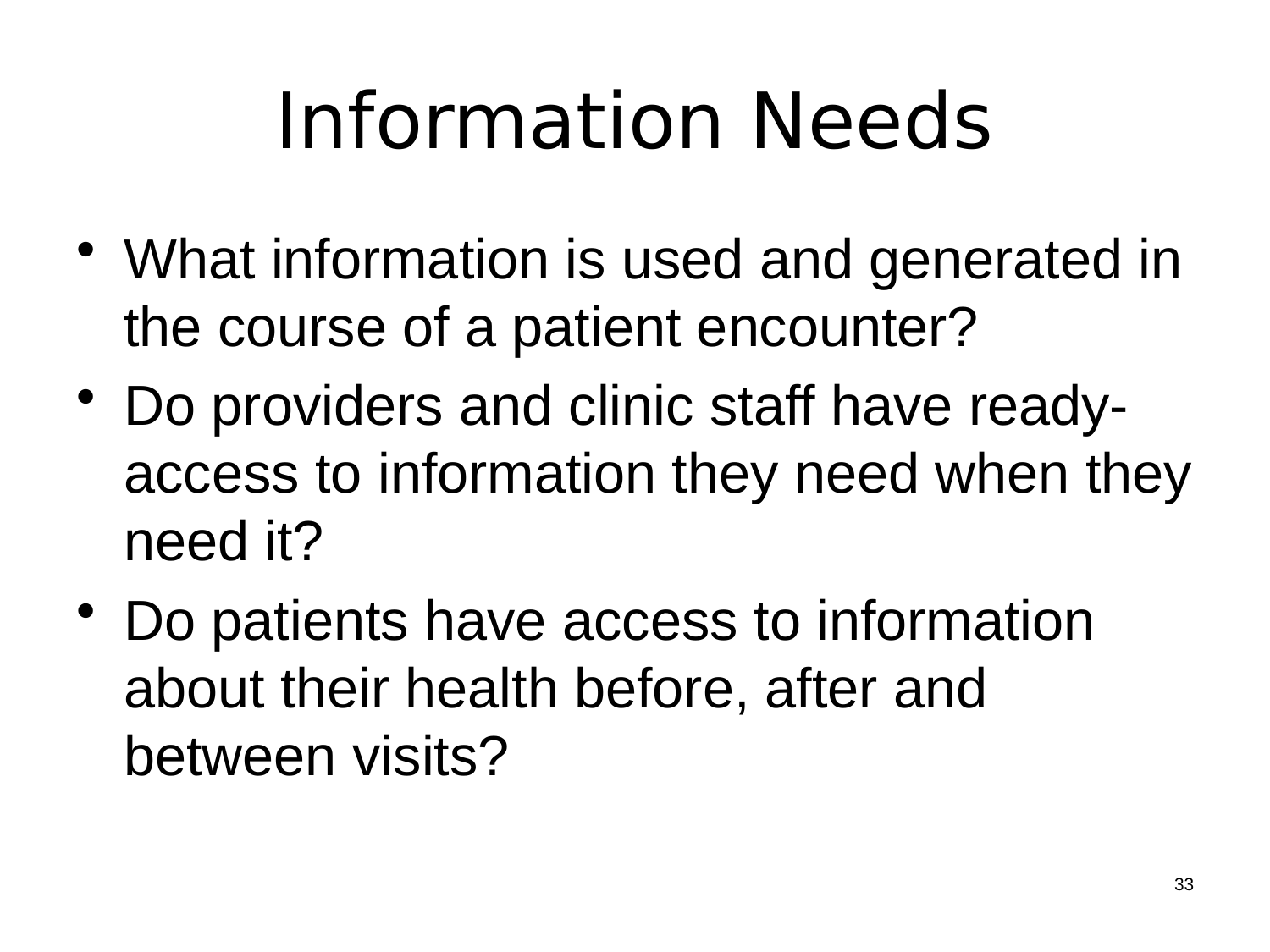

# Information Needs
What information is used and generated in the course of a patient encounter?
Do providers and clinic staff have ready-access to information they need when they need it?
Do patients have access to information about their health before, after and between visits?
33